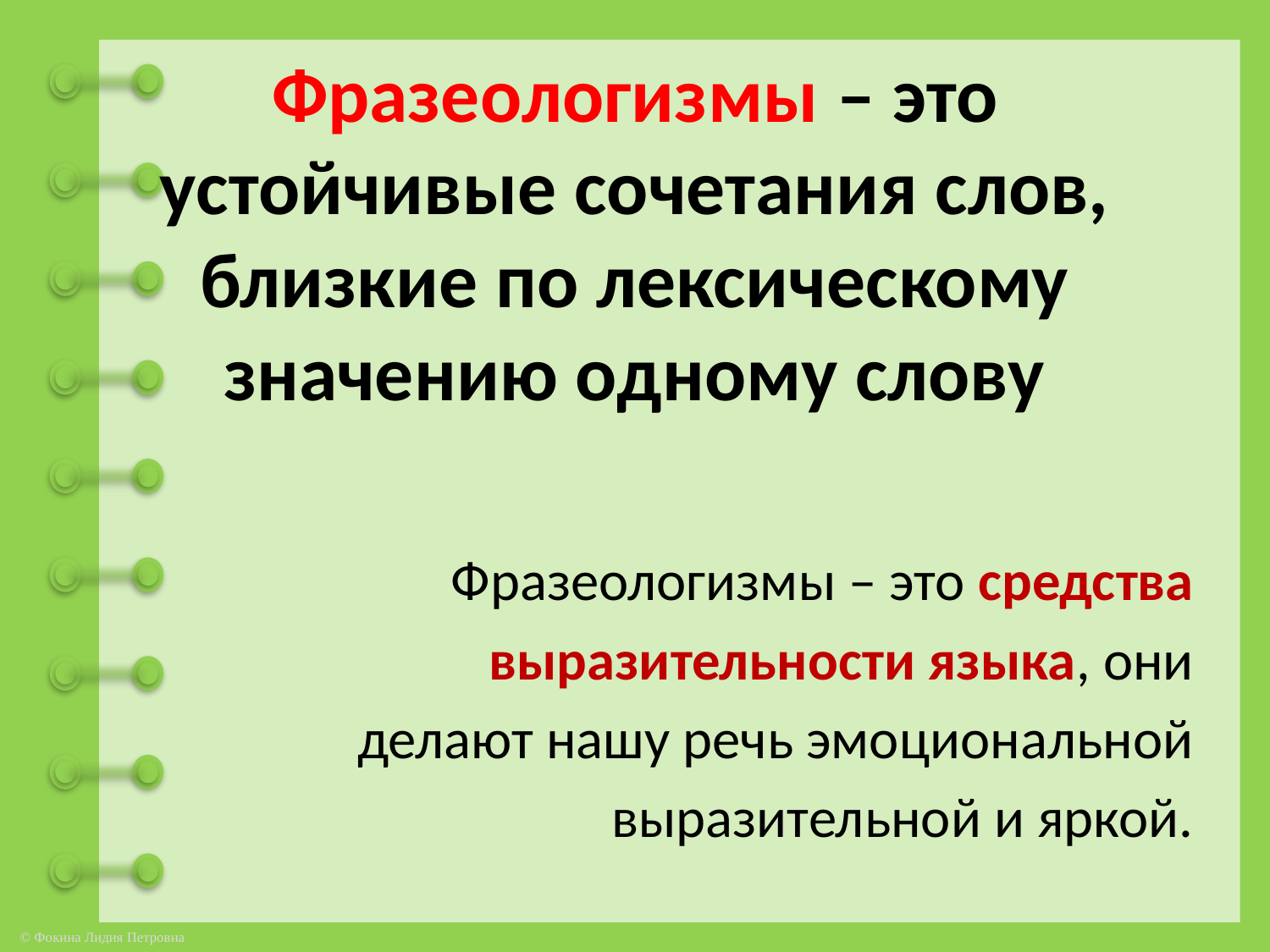

# Фразеологизмы – это устойчивые сочетания слов, близкие по лексическому значению одному слову

Фразеологизмы – это средства
выразительности языка, они
делают нашу речь эмоциональной
выразительной и яркой.